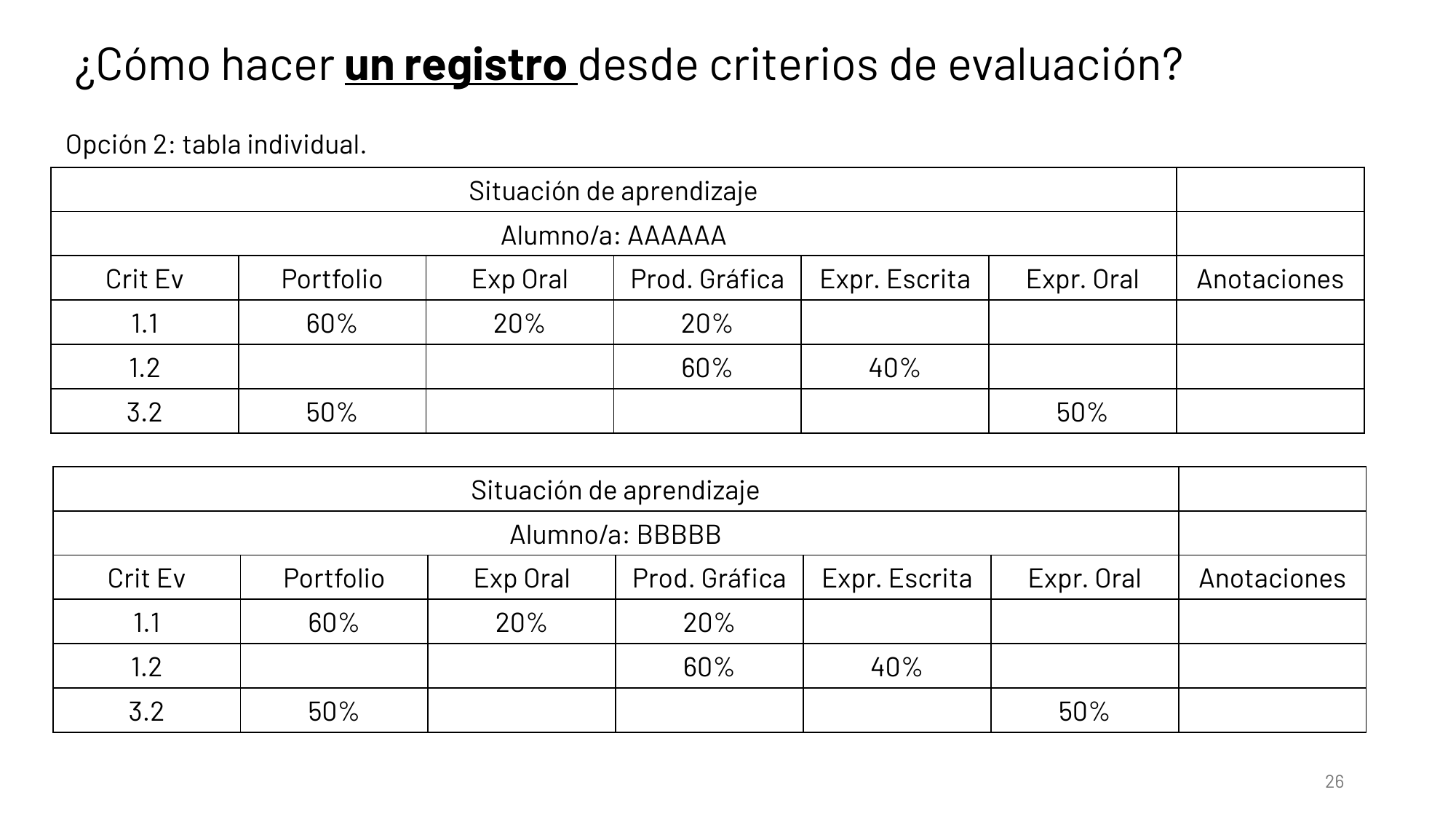

# ¿Cómo hacer un registro desde criterios de evaluación?
Opción 2: tabla individual.
| Situación de aprendizaje |  |  |  |  |  |  |
| --- | --- | --- | --- | --- | --- | --- |
| Alumno/a: AAAAAA |  |  |  |  |  |  |
| Crit Ev | Portfolio | Exp Oral | Prod. Gráfica | Expr. Escrita | Expr. Oral | Anotaciones |
| 1.1 | 60% | 20% | 20% |  |  |  |
| 1.2 |  |  | 60% | 40% |  |  |
| 3.2 | 50% |  |  |  | 50% |  |
| Situación de aprendizaje |  |  |  |  |  |  |
| --- | --- | --- | --- | --- | --- | --- |
| Alumno/a: BBBBB |  |  |  |  |  |  |
| Crit Ev | Portfolio | Exp Oral | Prod. Gráfica | Expr. Escrita | Expr. Oral | Anotaciones |
| 1.1 | 60% | 20% | 20% |  |  |  |
| 1.2 |  |  | 60% | 40% |  |  |
| 3.2 | 50% |  |  |  | 50% |  |
26